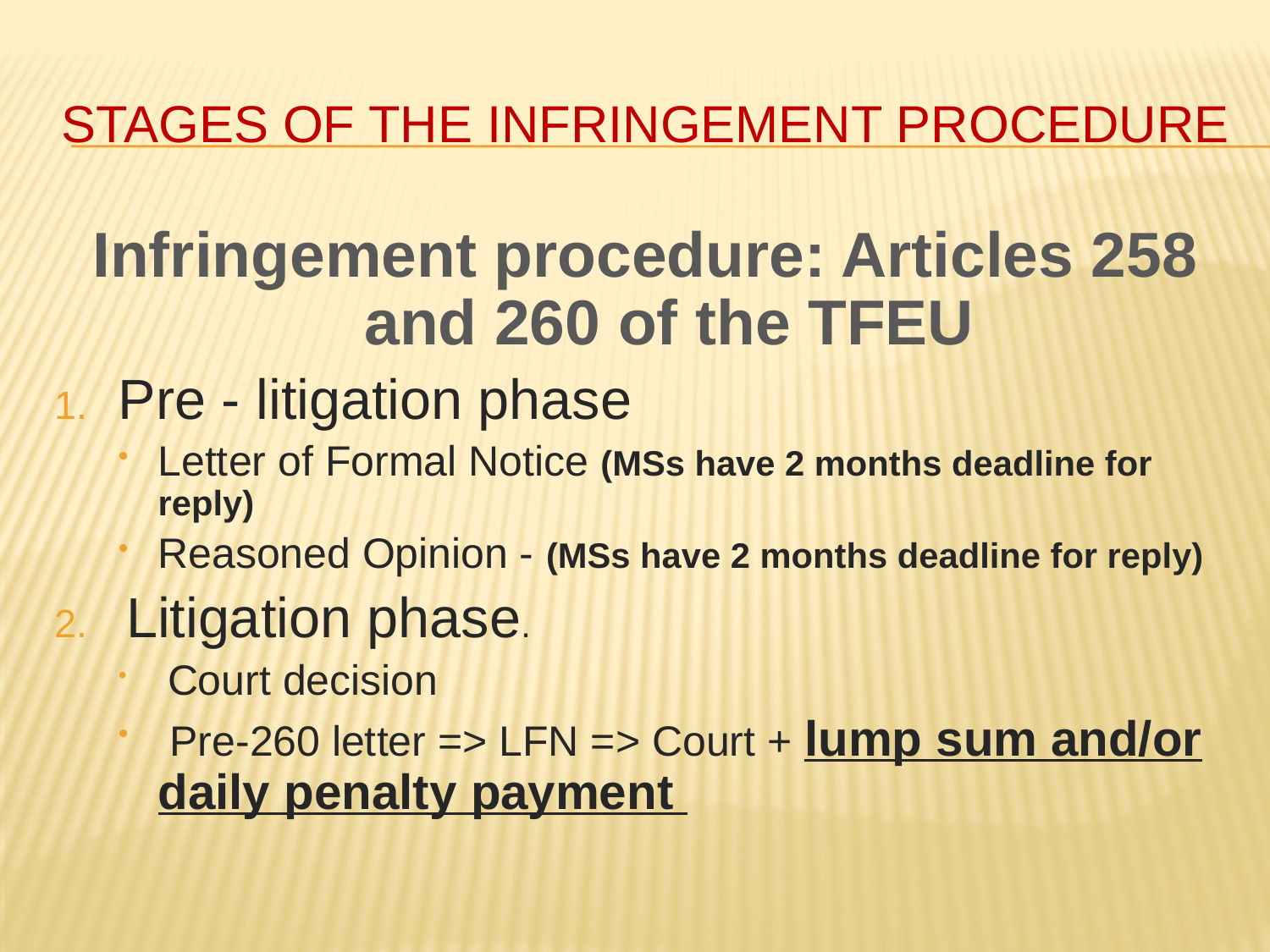

# Stages of the infringement procedure
Infringement procedure: Articles 258 and 260 of the TFEU
Pre - litigation phase
Letter of Formal Notice (MSs have 2 months deadline for reply)
Reasoned Opinion - (MSs have 2 months deadline for reply)
Litigation phase.
 Court decision
 Pre-260 letter => LFN => Court + lump sum and/or daily penalty payment